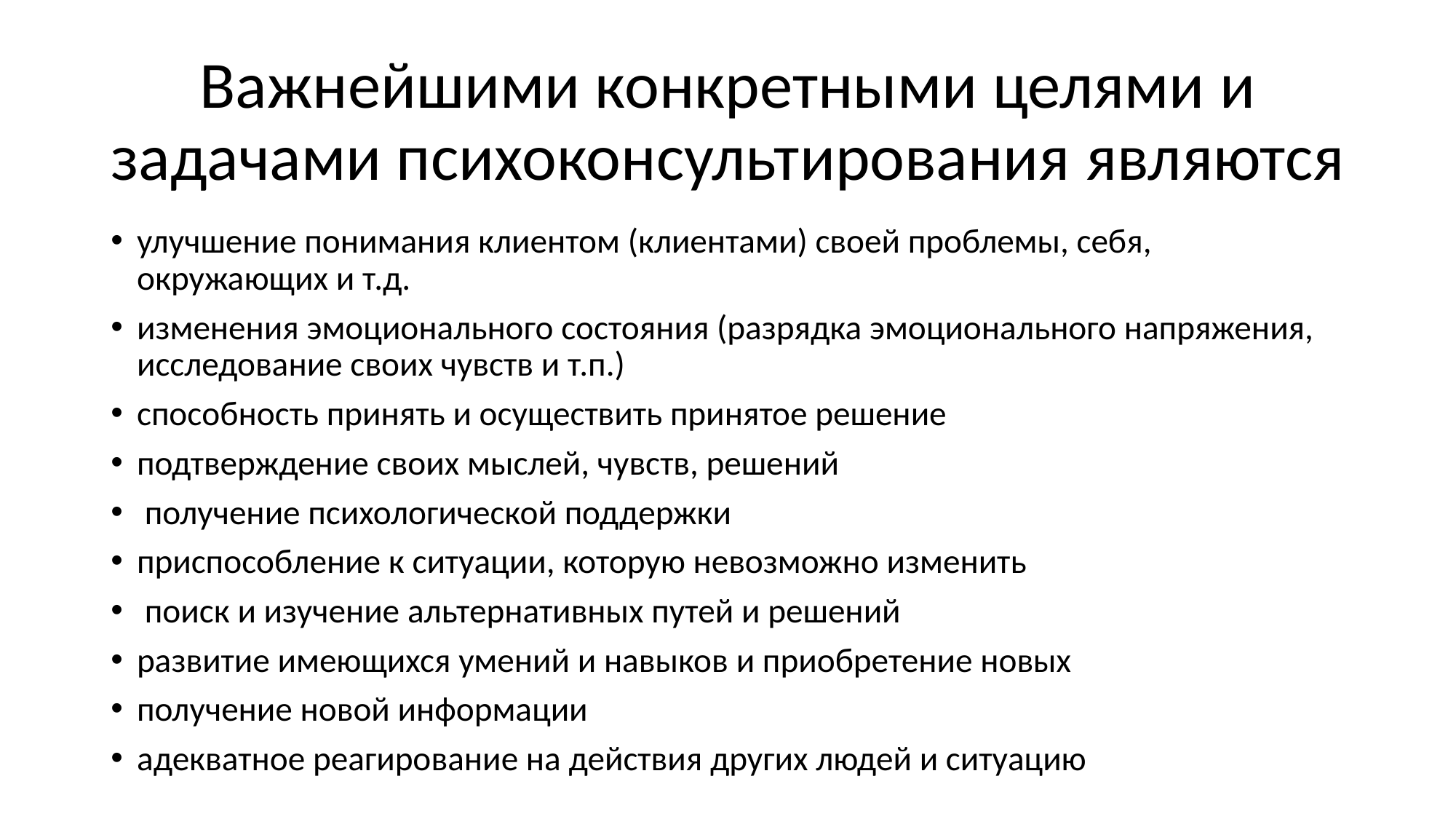

# Важнейшими конкретными целями и задачами психоконсультирования являются
улучшение понимания клиентом (клиентами) своей проблемы, себя, окружающих и т.д.
изменения эмоционального состояния (разрядка эмоционального напряжения, исследование своих чувств и т.п.)
способность принять и осуществить принятое решение
подтверждение своих мыслей, чувств, решений
 получение психологической поддержки
приспособление к ситуации, которую невозможно изменить
 поиск и изучение альтернативных путей и решений
развитие имеющихся умений и навыков и приобретение новых
получение новой информации
адекватное реагирование на действия других людей и ситуацию